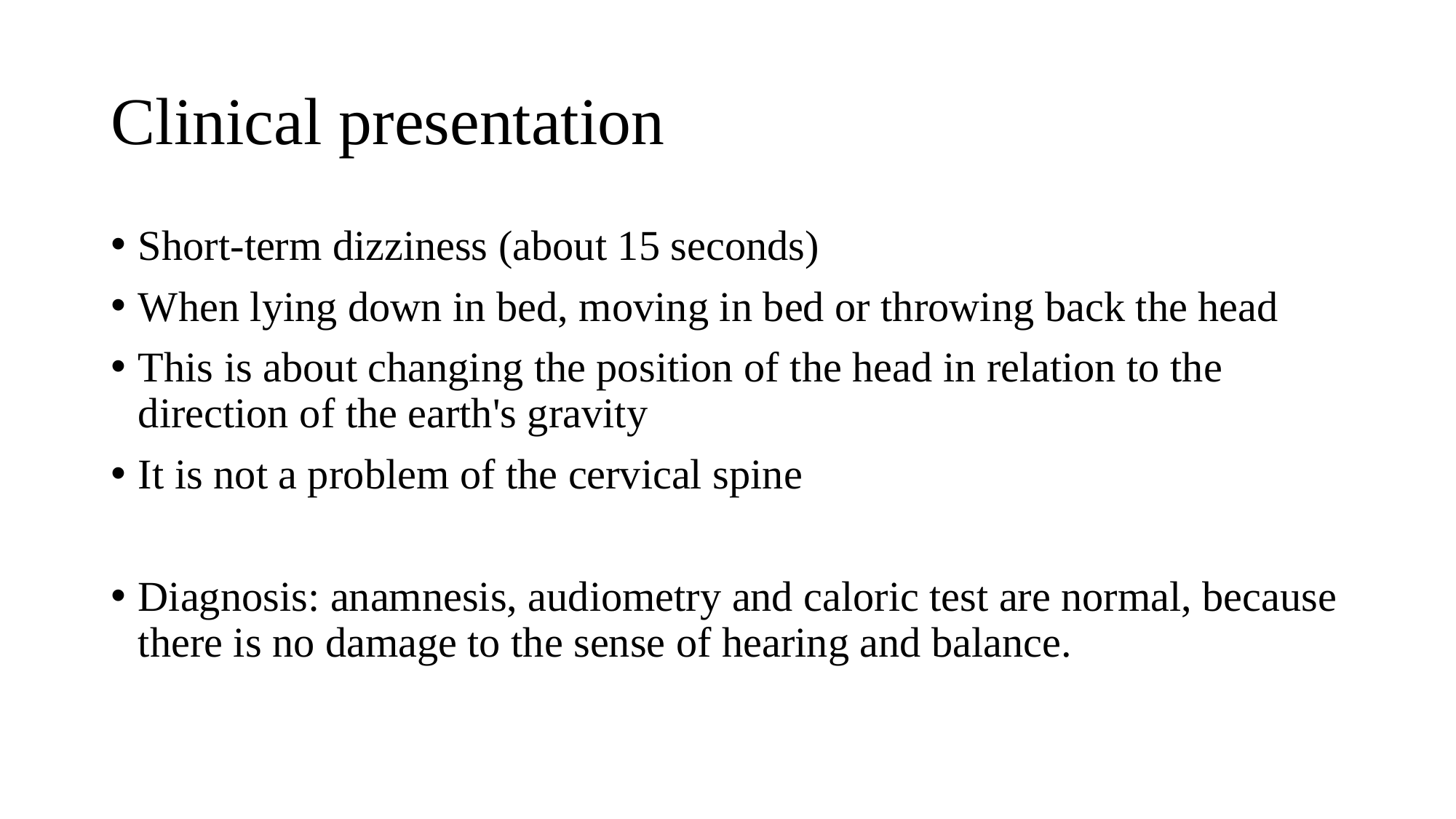

# Clinical presentation
Short-term dizziness (about 15 seconds)
When lying down in bed, moving in bed or throwing back the head
This is about changing the position of the head in relation to the direction of the earth's gravity
It is not a problem of the cervical spine

Diagnosis: anamnesis, audiometry and caloric test are normal, because there is no damage to the sense of hearing and balance.